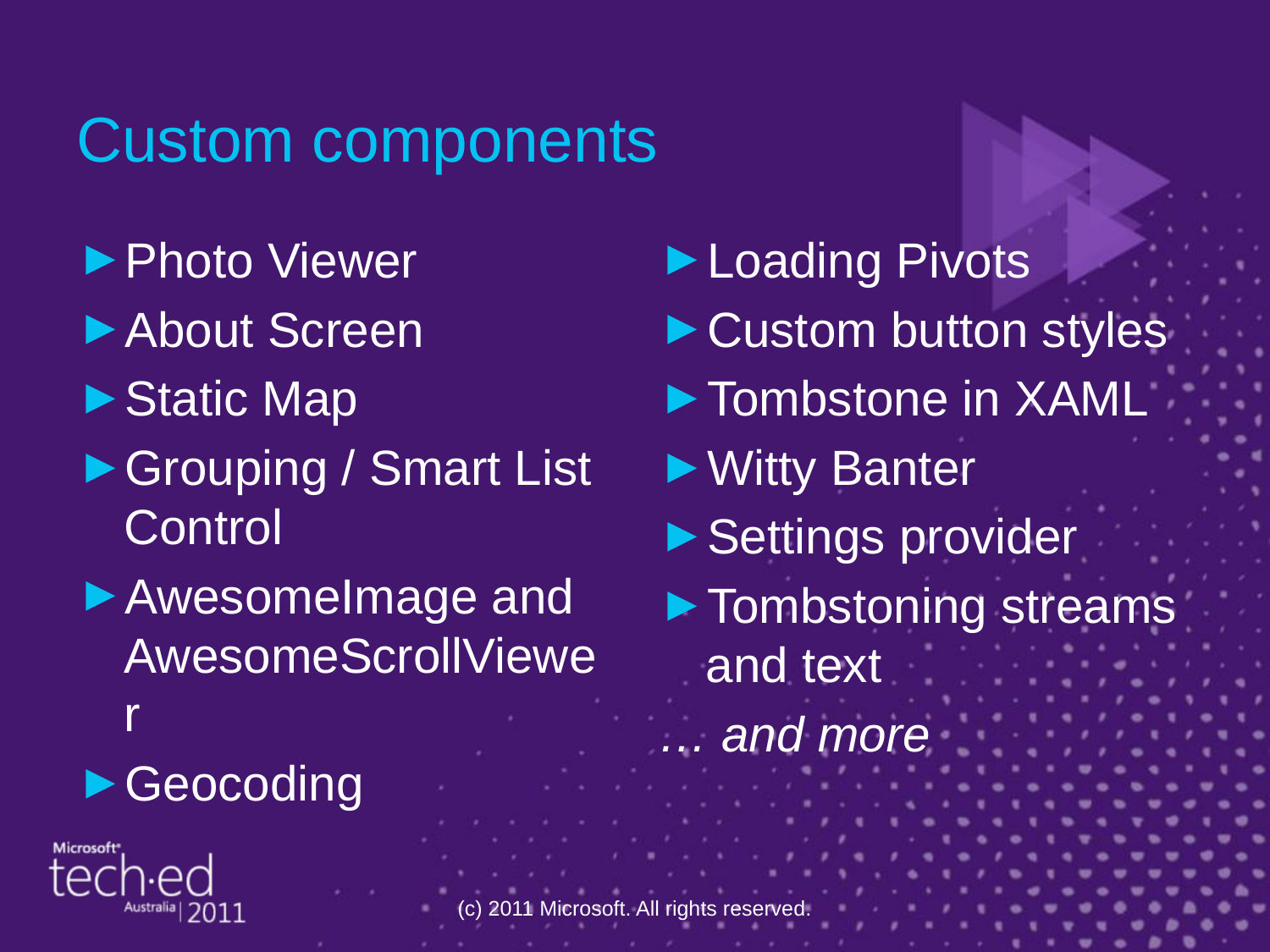

# Custom components
Photo Viewer
About Screen
Static Map
Grouping / Smart List Control
AwesomeImage and AwesomeScrollViewer
Geocoding

Loading Pivots
Custom button styles
Tombstone in XAML
Witty Banter
Settings provider
Tombstoning streams and text
… and more
(c) 2011 Microsoft. All rights reserved.